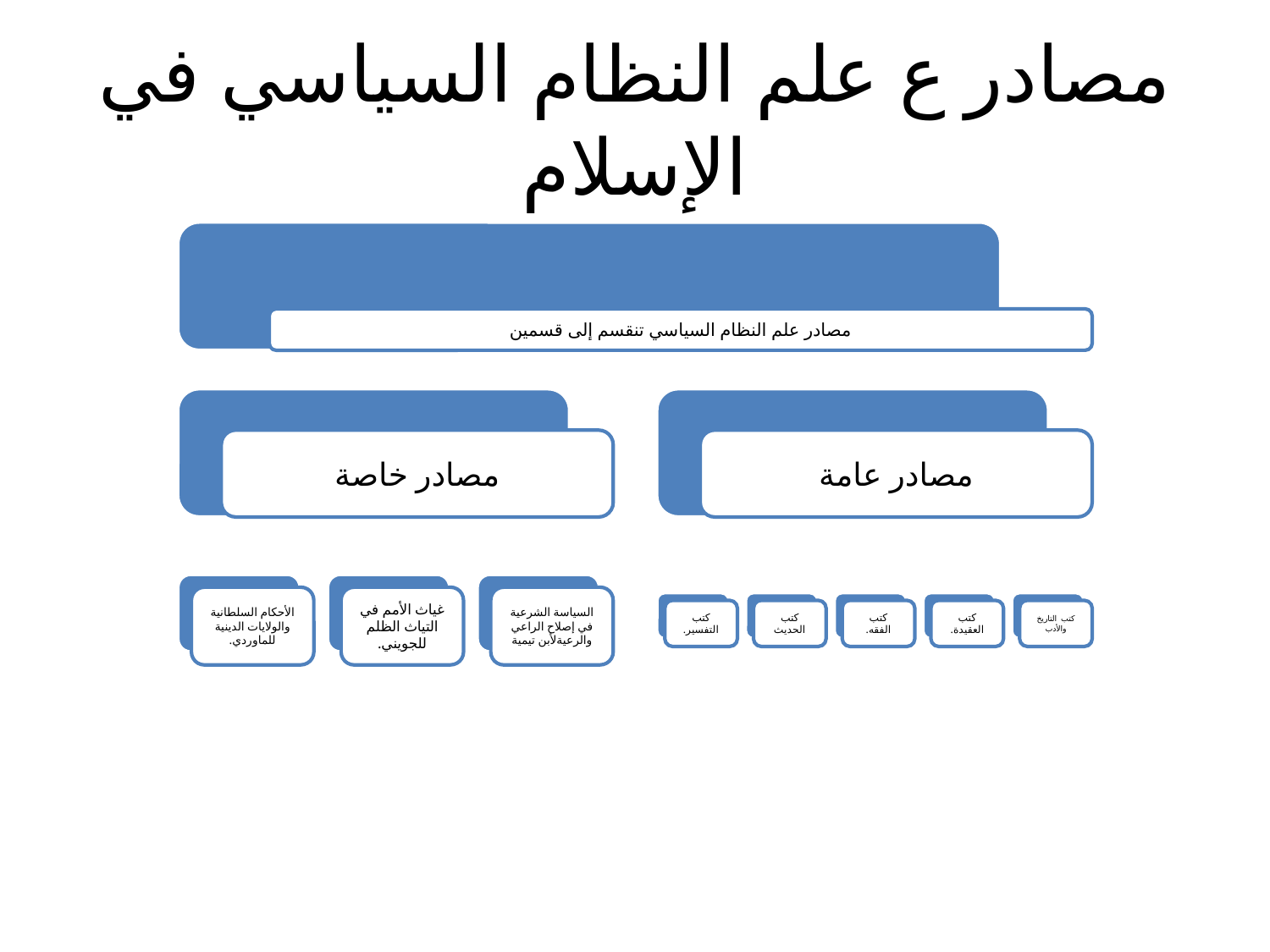

# مصادر ع علم النظام السياسي في الإسلام
مصادر علم النظام السياسي تنقسم إلى قسمين
مصادر خاصة
مصادر عامة
كتب التفسير.
كتب الحديث
كتب الفقه.
كتب العقيدة.